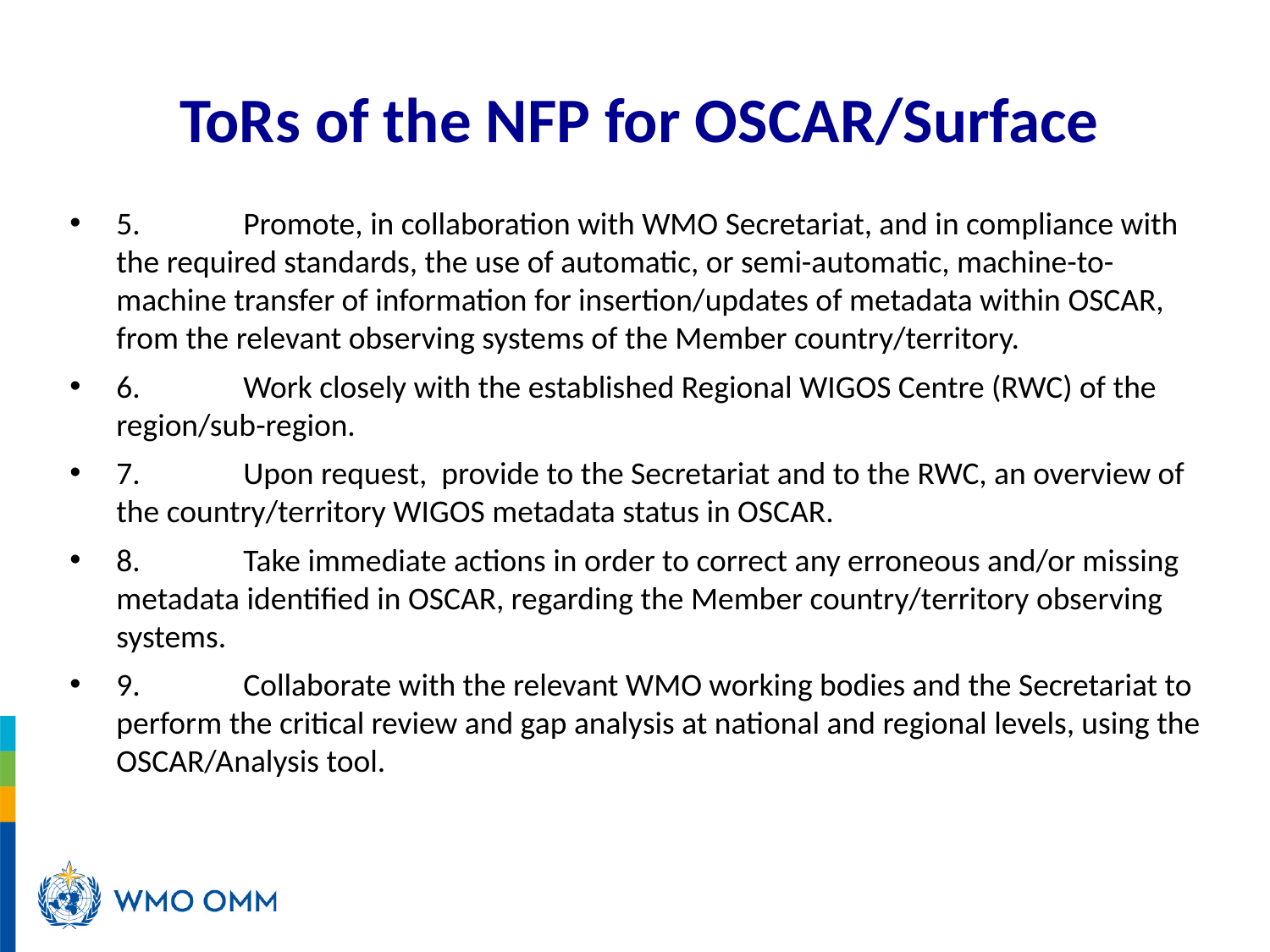

# ToRs of the NFP for OSCAR/Surface
5.	Promote, in collaboration with WMO Secretariat, and in compliance with the required standards, the use of automatic, or semi-automatic, machine-to-machine transfer of information for insertion/updates of metadata within OSCAR, from the relevant observing systems of the Member country/territory.
6.	Work closely with the established Regional WIGOS Centre (RWC) of the region/sub-region.
7.	Upon request,  provide to the Secretariat and to the RWC, an overview of the country/territory WIGOS metadata status in OSCAR.
8.	Take immediate actions in order to correct any erroneous and/or missing metadata identified in OSCAR, regarding the Member country/territory observing systems.
9.	Collaborate with the relevant WMO working bodies and the Secretariat to perform the critical review and gap analysis at national and regional levels, using the OSCAR/Analysis tool.